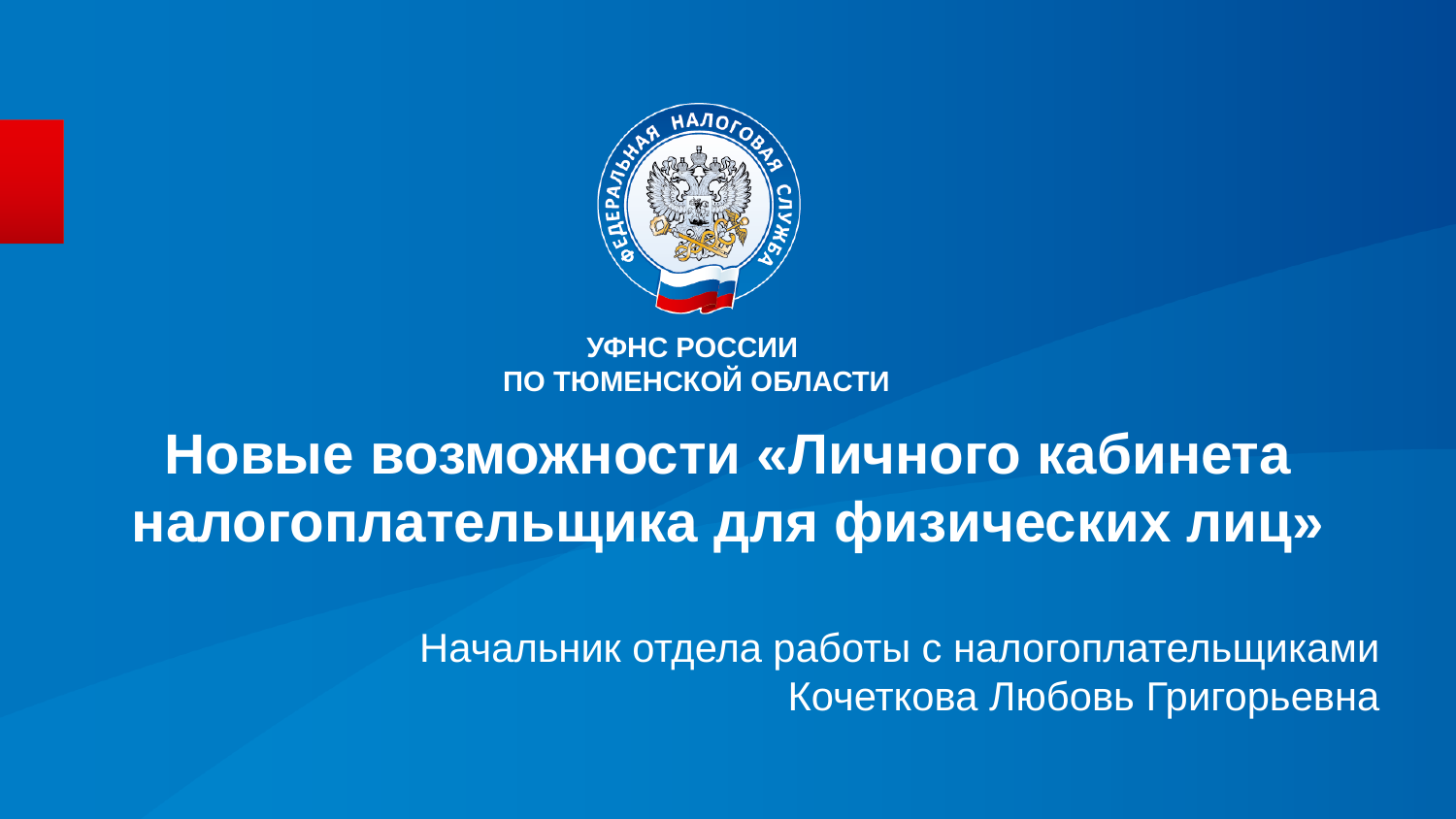

УФНС РОССИИ
ПО ТЮМЕНСКОЙ ОБЛАСТИ
# Новые возможности «Личного кабинета налогоплательщика для физических лиц»
Начальник отдела работы с налогоплательщиками
Кочеткова Любовь Григорьевна